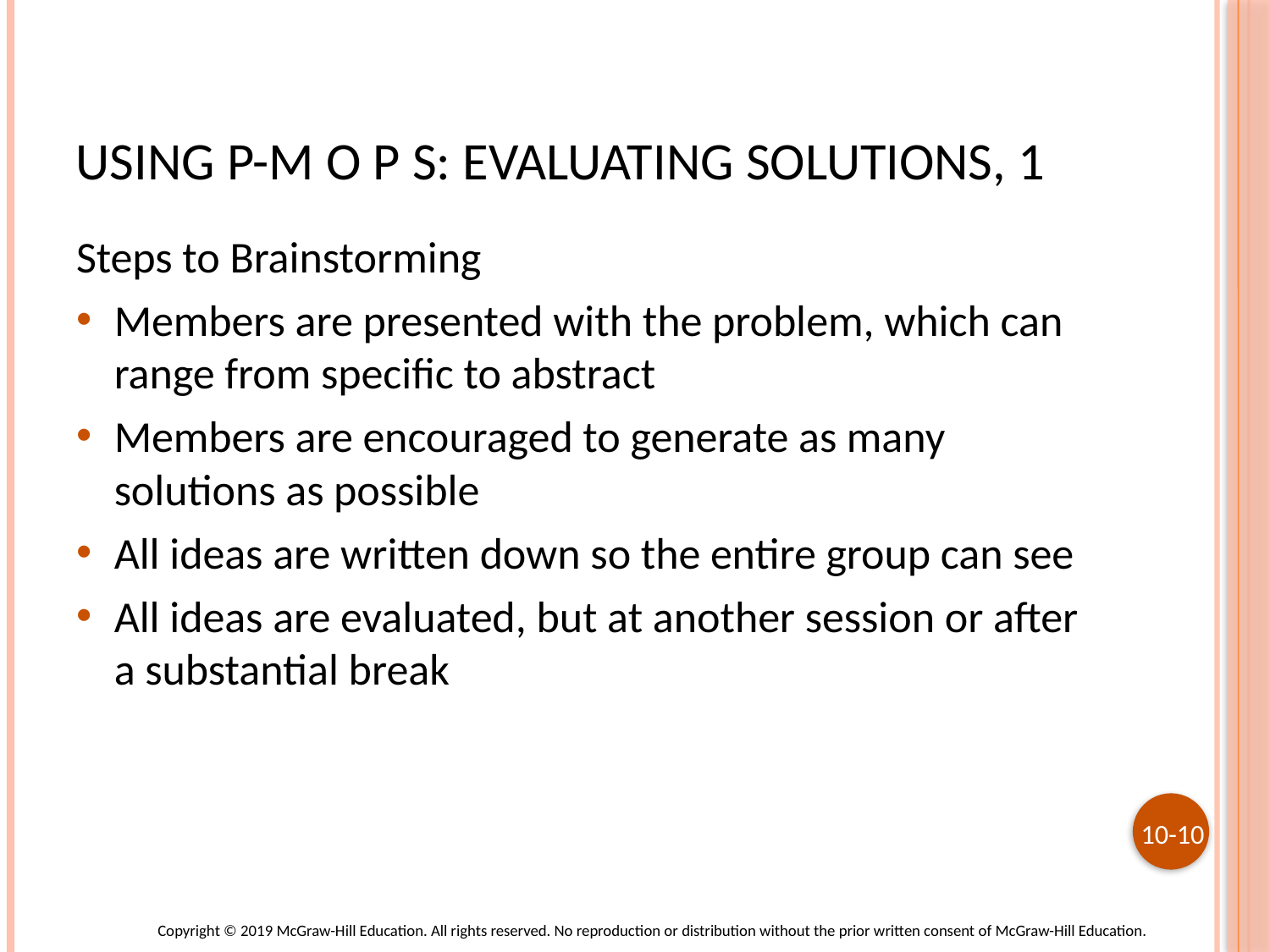

# Using P-m o p s: Evaluating Solutions, 1
Steps to Brainstorming
Members are presented with the problem, which can range from specific to abstract
Members are encouraged to generate as many solutions as possible
All ideas are written down so the entire group can see
All ideas are evaluated, but at another session or after a substantial break